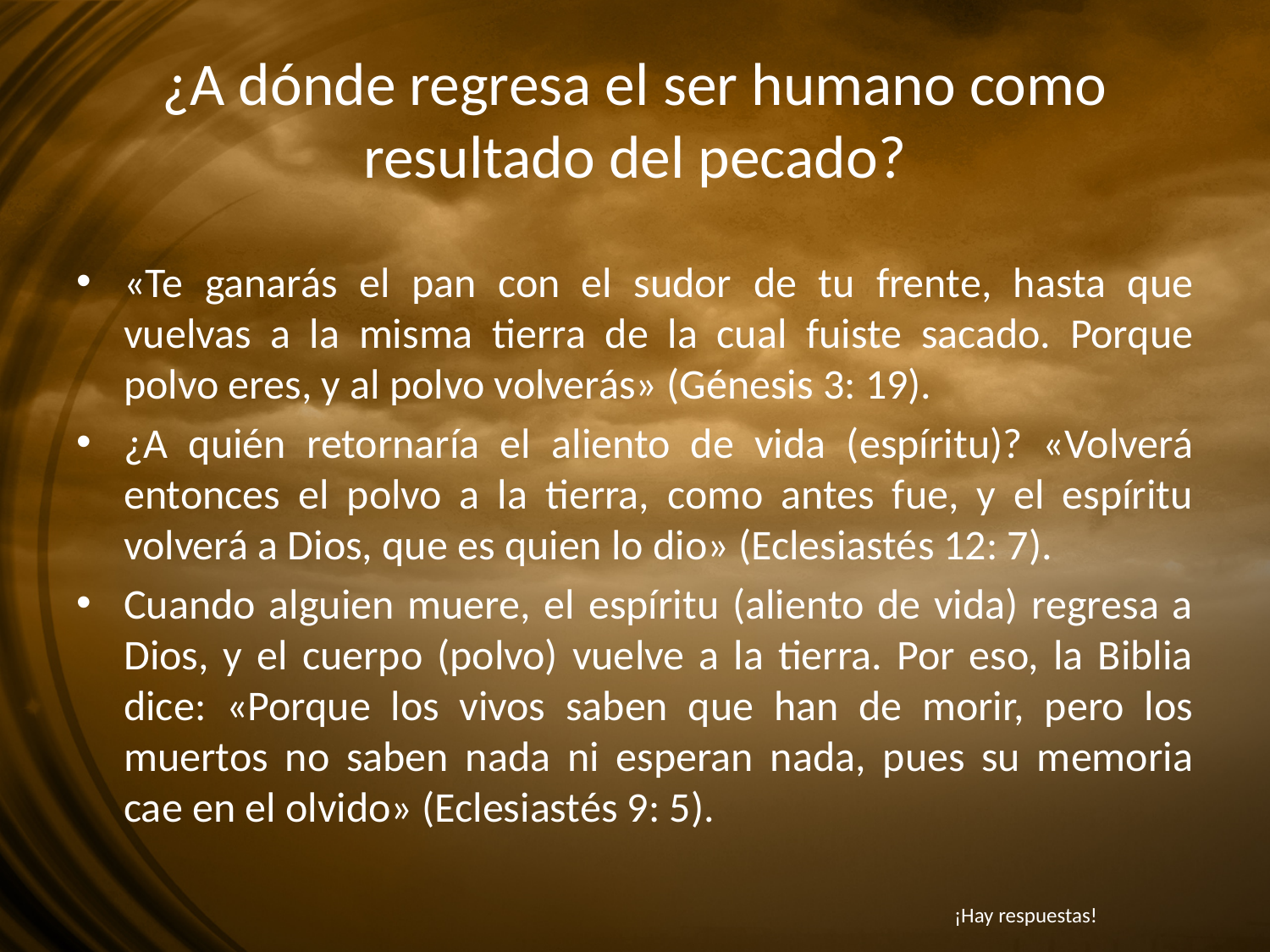

# ¿A dónde regresa el ser humano como resultado del pecado?
«Te ganarás el pan con el sudor de tu frente, hasta que vuelvas a la misma tierra de la cual fuiste sacado. Porque polvo eres, y al polvo volverás» (Génesis 3: 19).
¿A quién retornaría el aliento de vida (espíritu)? «Volverá entonces el polvo a la tierra, como antes fue, y el espíritu volverá a Dios, que es quien lo dio» (Eclesiastés 12: 7).
Cuando alguien muere, el espíritu (aliento de vida) regresa a Dios, y el cuerpo (polvo) vuelve a la tierra. Por eso, la Biblia dice: «Porque los vivos saben que han de morir, pero los muertos no saben nada ni esperan nada, pues su memoria cae en el olvido» (Eclesiastés 9: 5).
¡Hay respuestas!